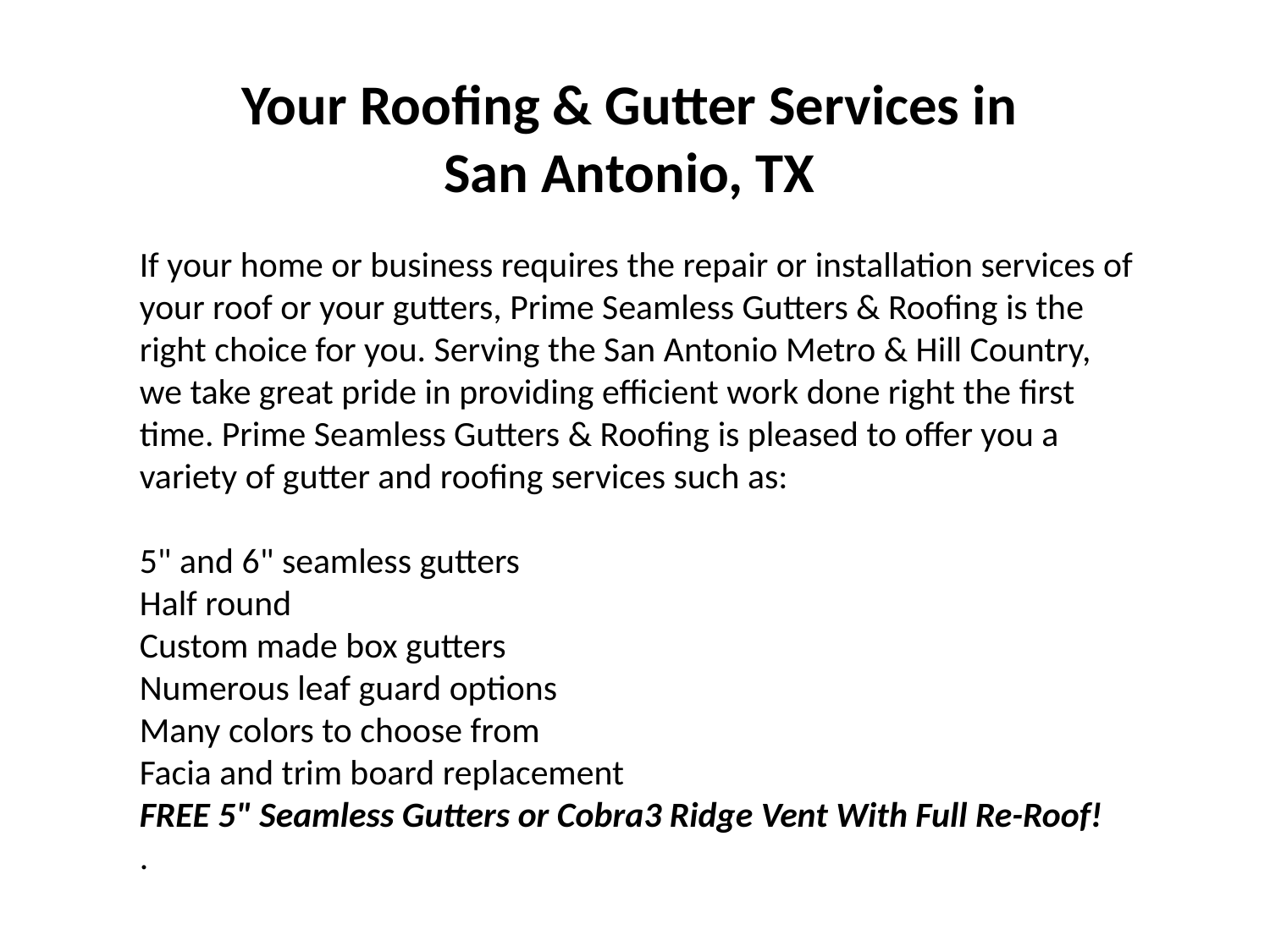

Your Roofing & Gutter Services in San Antonio, TX
If your home or business requires the repair or installation services of your roof or your gutters, Prime Seamless Gutters & Roofing is the right choice for you. Serving the San Antonio Metro & Hill Country, we take great pride in providing efficient work done right the first time. Prime Seamless Gutters & Roofing is pleased to offer you a variety of gutter and roofing services such as:

5" and 6" seamless gutters
Half round
Custom made box gutters
Numerous leaf guard options
Many colors to choose from
Facia and trim board replacement
FREE 5" Seamless Gutters or Cobra3 Ridge Vent With Full Re-Roof!
.